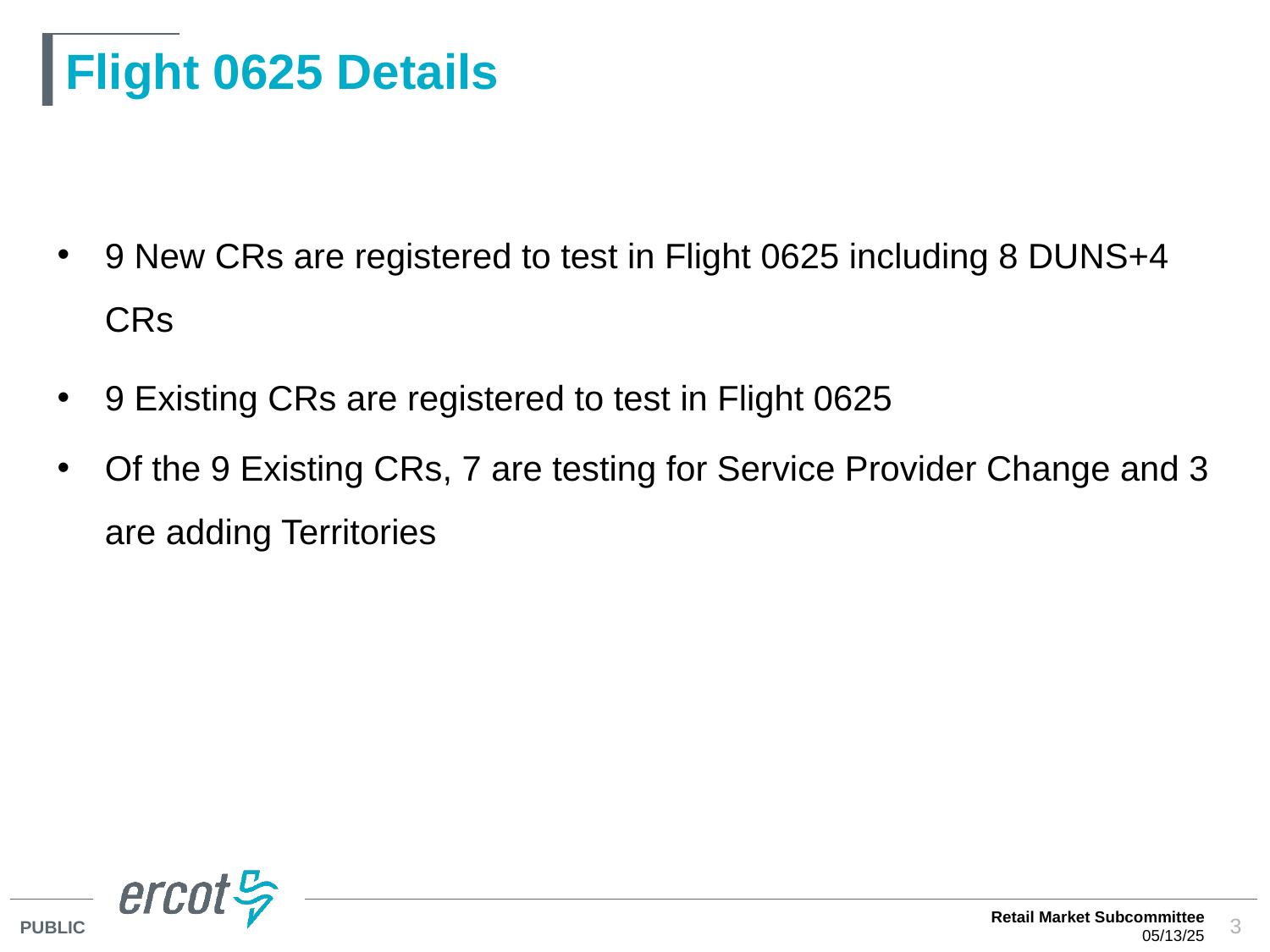

# Flight 0625 Details

9 New CRs are registered to test in Flight 0625 including 8 DUNS+4 CRs
9 Existing CRs are registered to test in Flight 0625
Of the 9 Existing CRs, 7 are testing for Service Provider Change and 3 are adding Territories

Retail Market Subcommittee
05/13/25
3